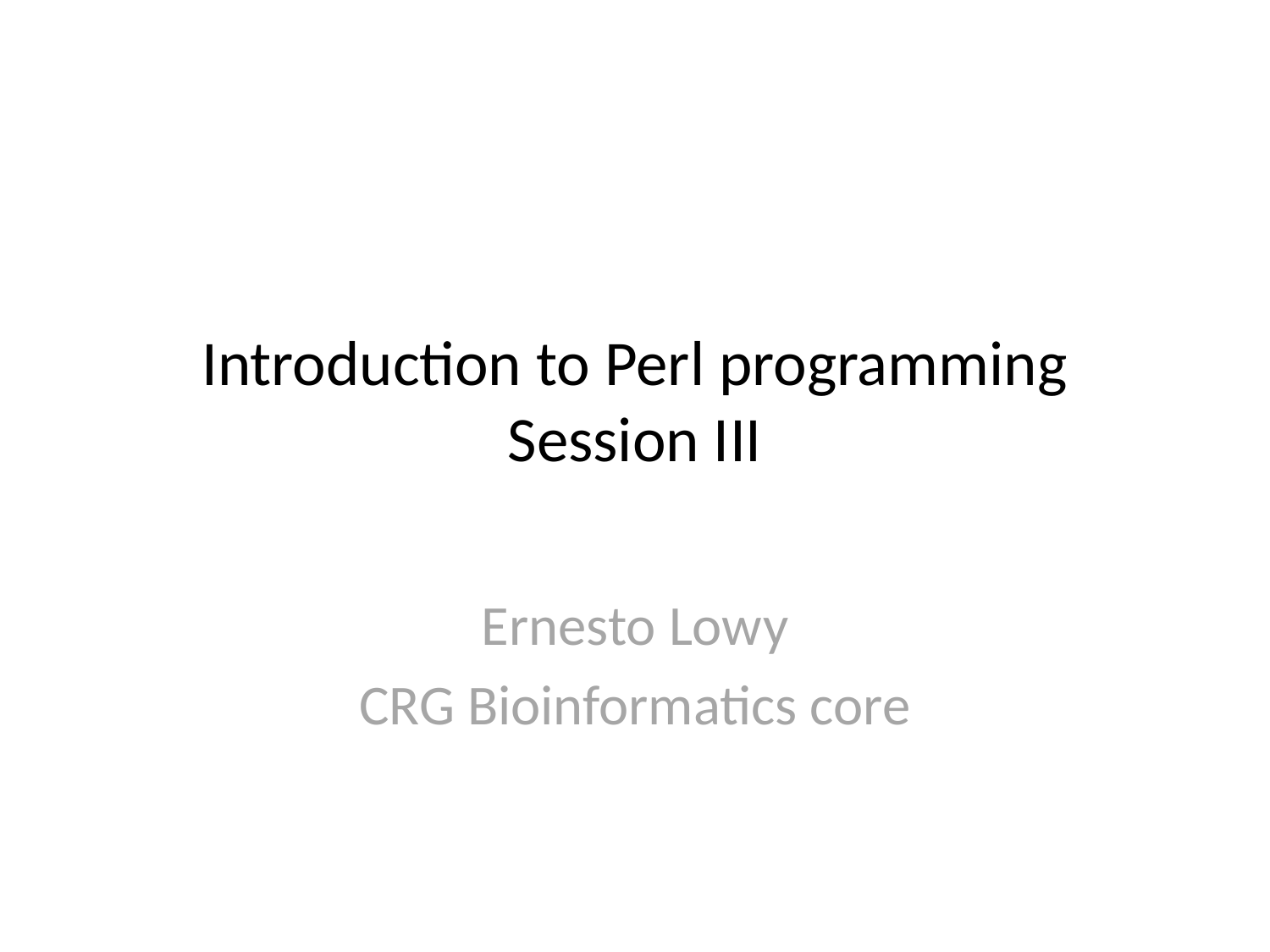

# Introduction to Perl programming Session III
Ernesto Lowy
CRG Bioinformatics core